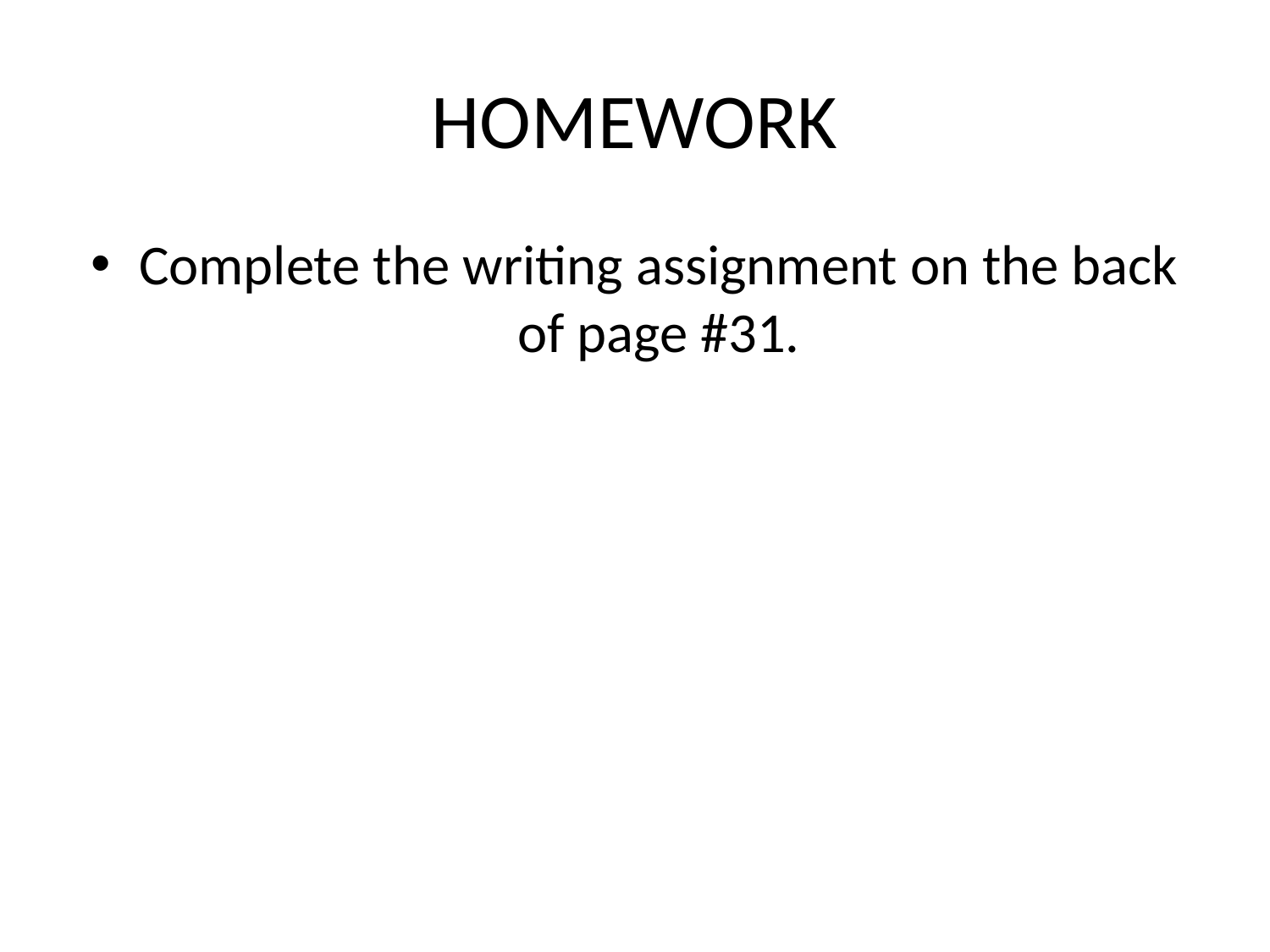

# HOMEWORK
Complete the writing assignment on the back of page #31.